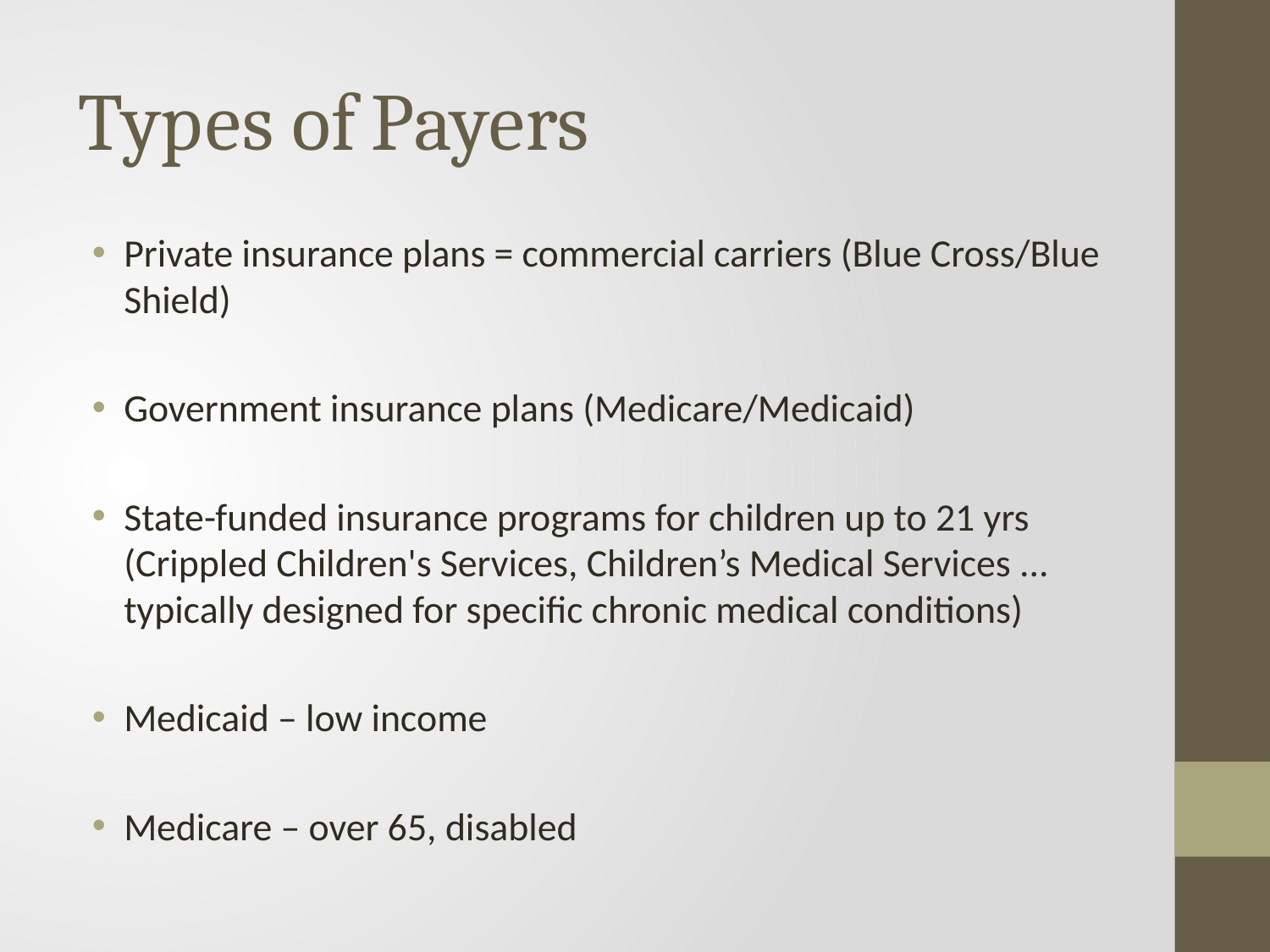

# Types of Payers
Private insurance plans = commercial carriers (Blue Cross/Blue Shield)

Government insurance plans (Medicare/Medicaid)

State-funded insurance programs for children up to 21 yrs (Crippled Children's Services, Children’s Medical Services ... typically designed for specific chronic medical conditions)

Medicaid – low income

Medicare – over 65, disabled